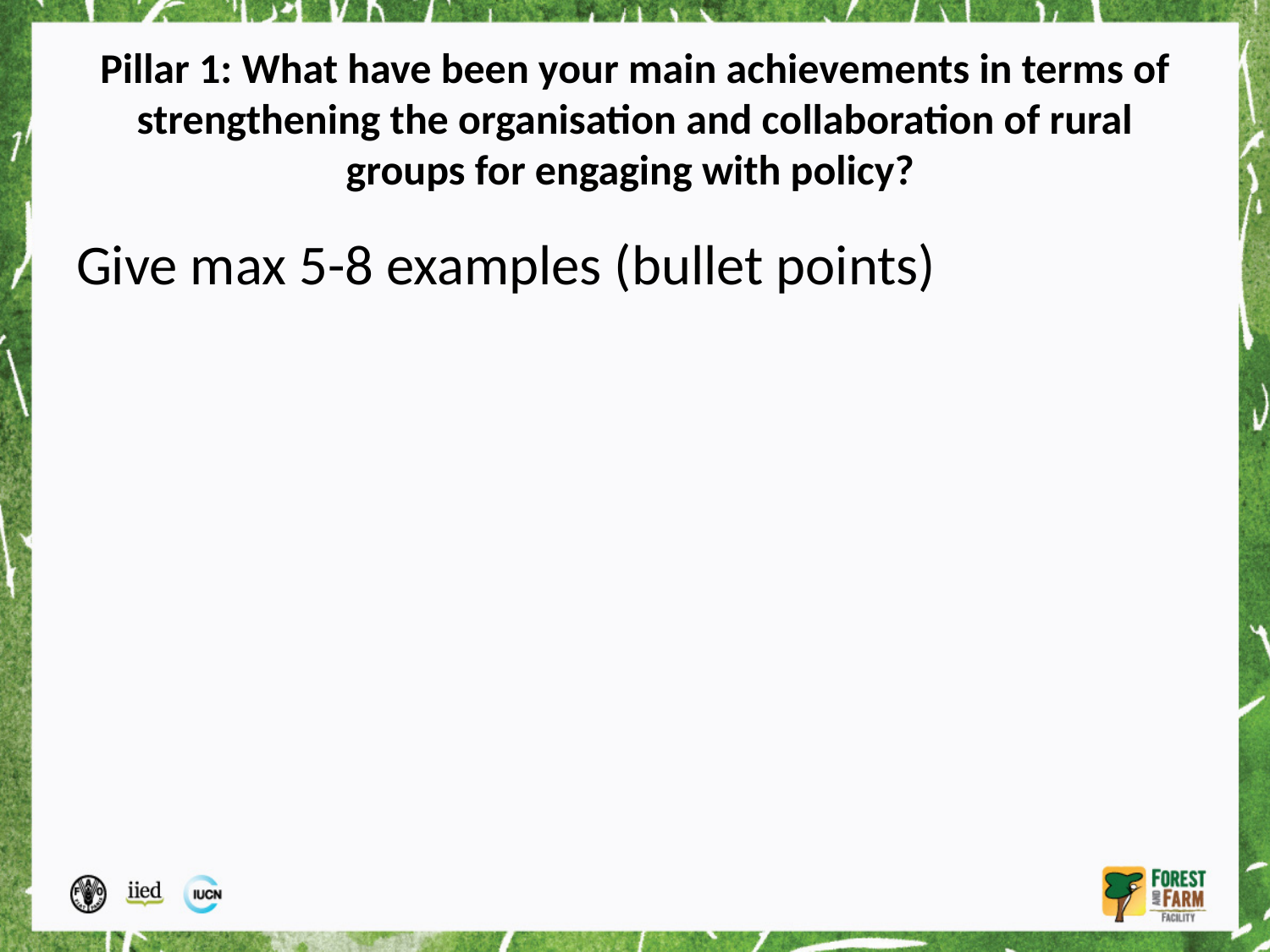

# Pillar 1: What have been your main achievements in terms of strengthening the organisation and collaboration of rural groups for engaging with policy?
Give max 5-8 examples (bullet points)